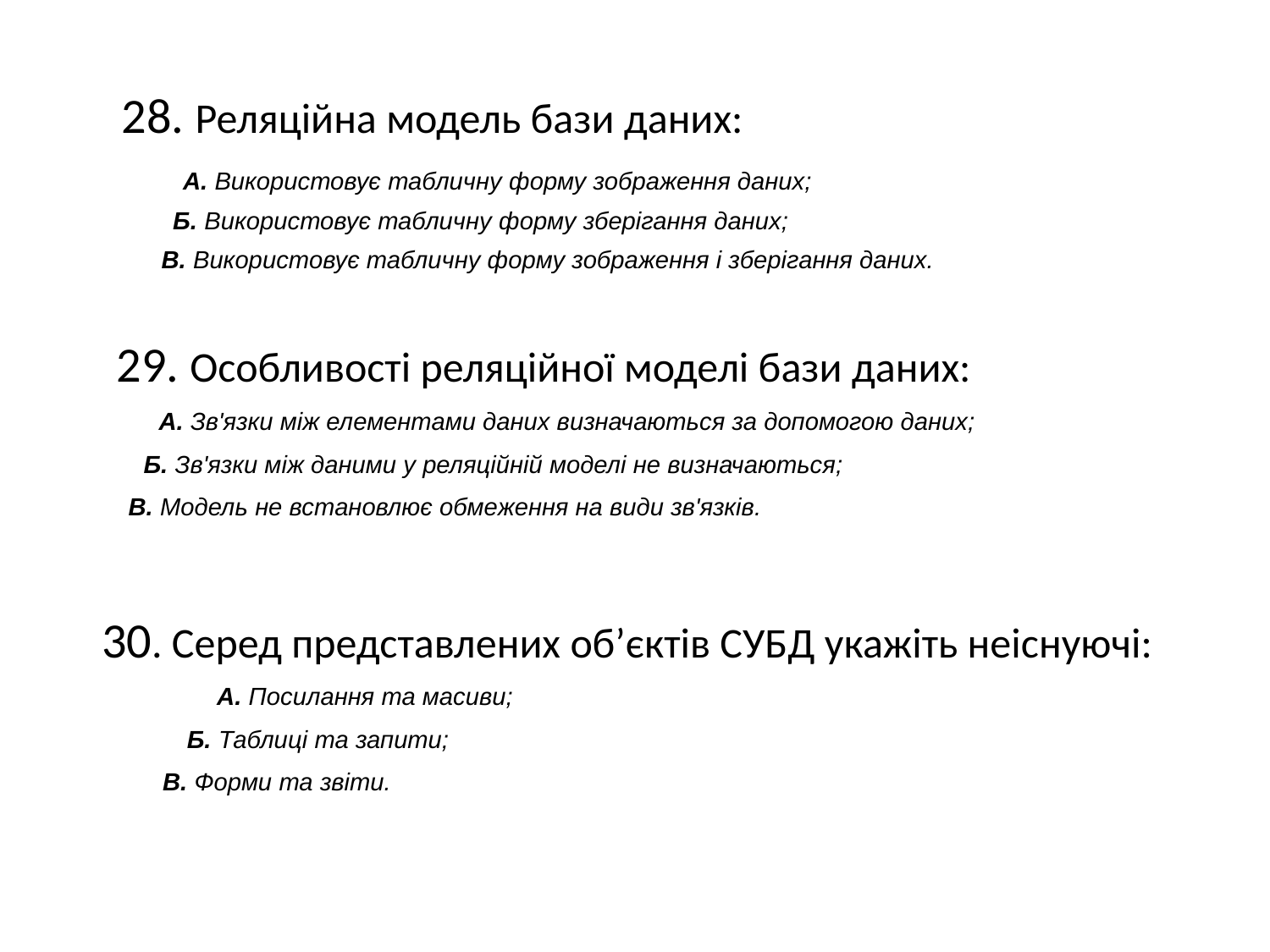

# 28. Реляційна модель бази даних:
А. Використовує табличну форму зображення даних;
Б. Використовує табличну форму зберігання даних;
В. Використовує табличну форму зображення і зберігання даних.
29. Особливості реляційної моделі бази даних:
А. Зв'язки між елементами даних визначаються за допомогою даних;
Б. Зв'язки між даними у реляційній моделі не визначаються;
В. Модель не встановлює обмеження на види зв'язків.
30. Серед представлених об’єктів СУБД укажіть неіснуючі:
А. Посилання та масиви;
Б. Таблиці та запити;
В. Форми та звіти.